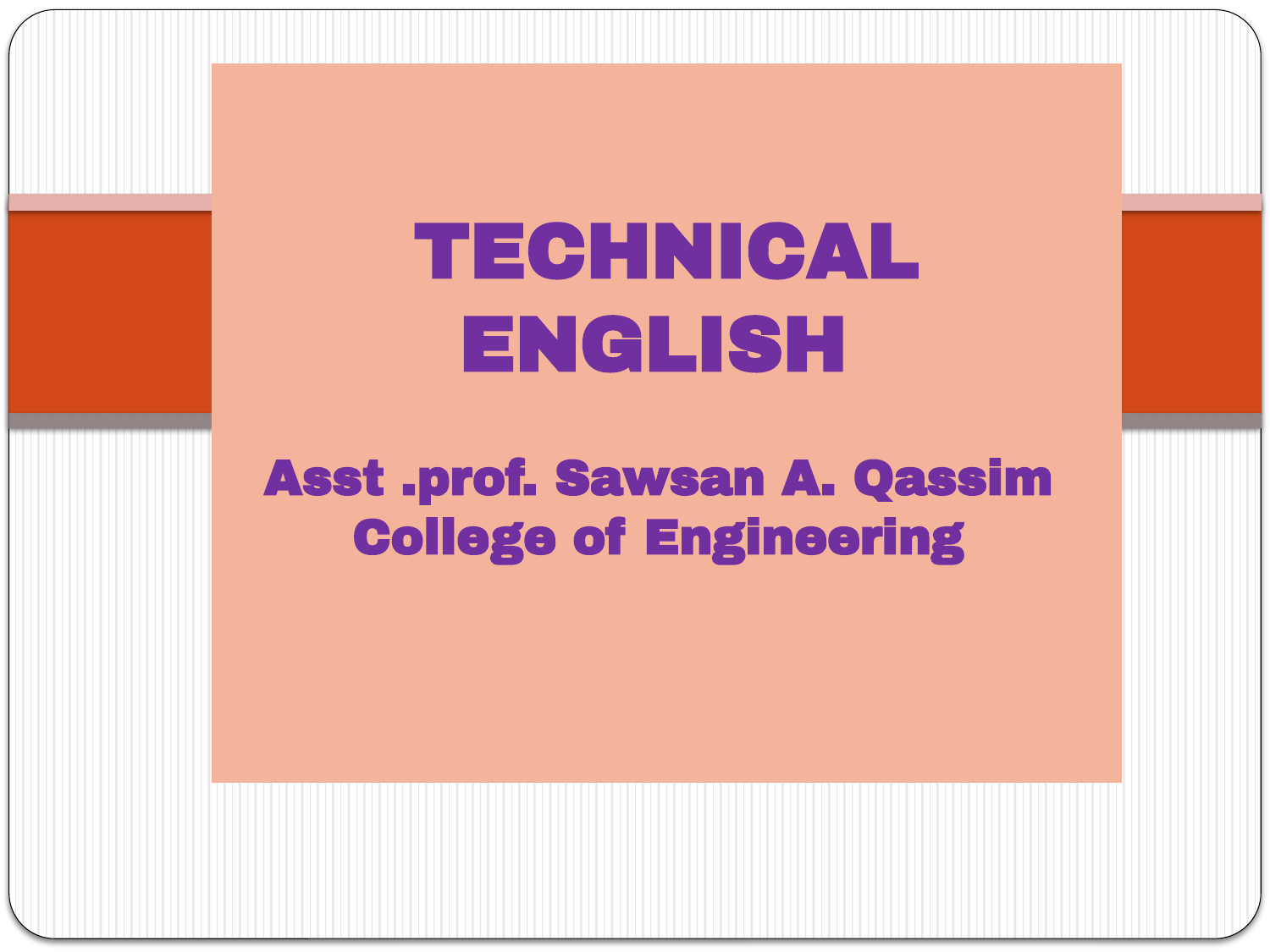

# TECHNICAL ENGLISH Asst .prof. Sawsan A. Qassim College of Engineering